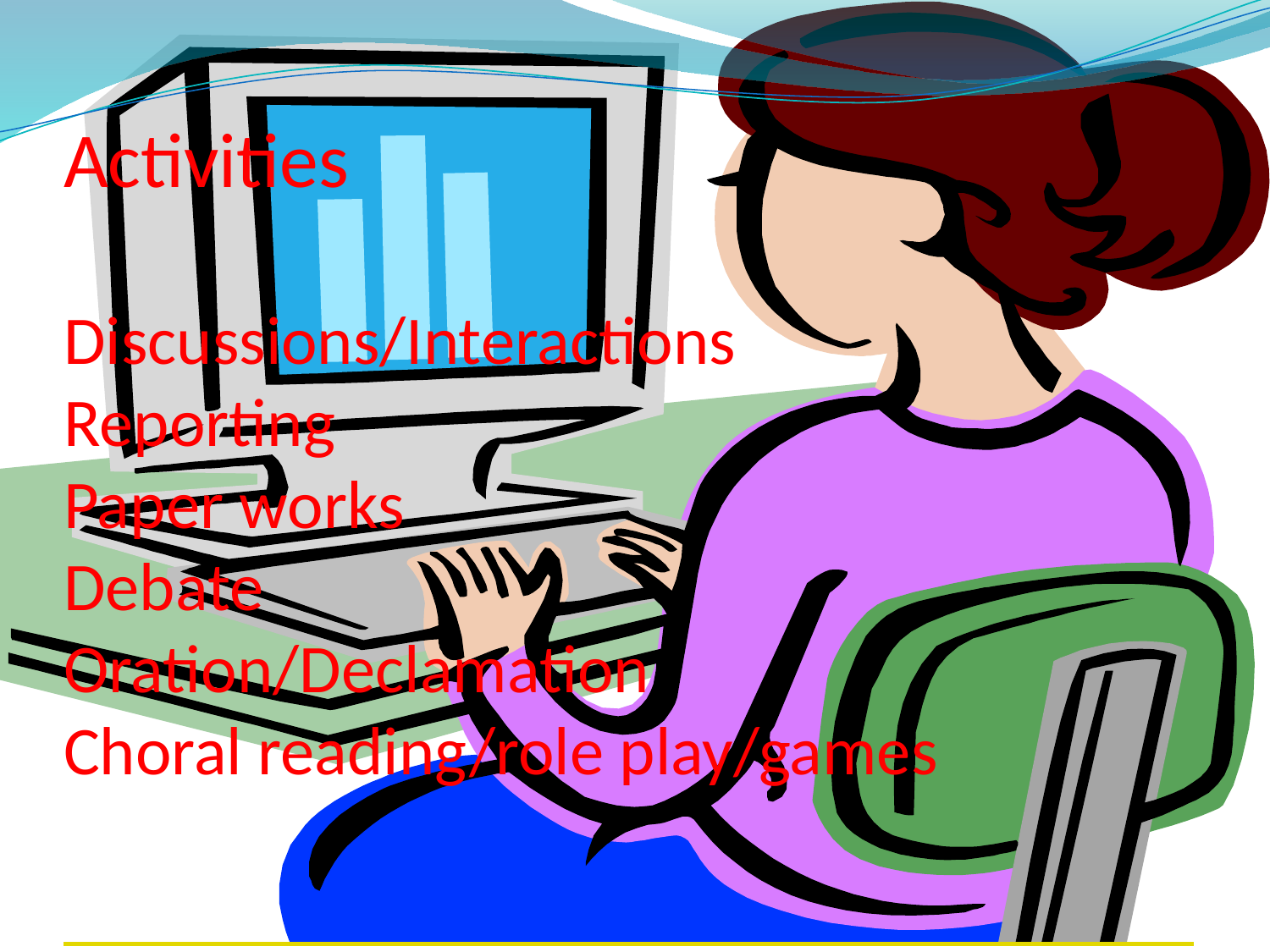

# Activities Discussions/Interactions Reporting Paper works Debate Oration/Declamation Choral reading/role play/games Back